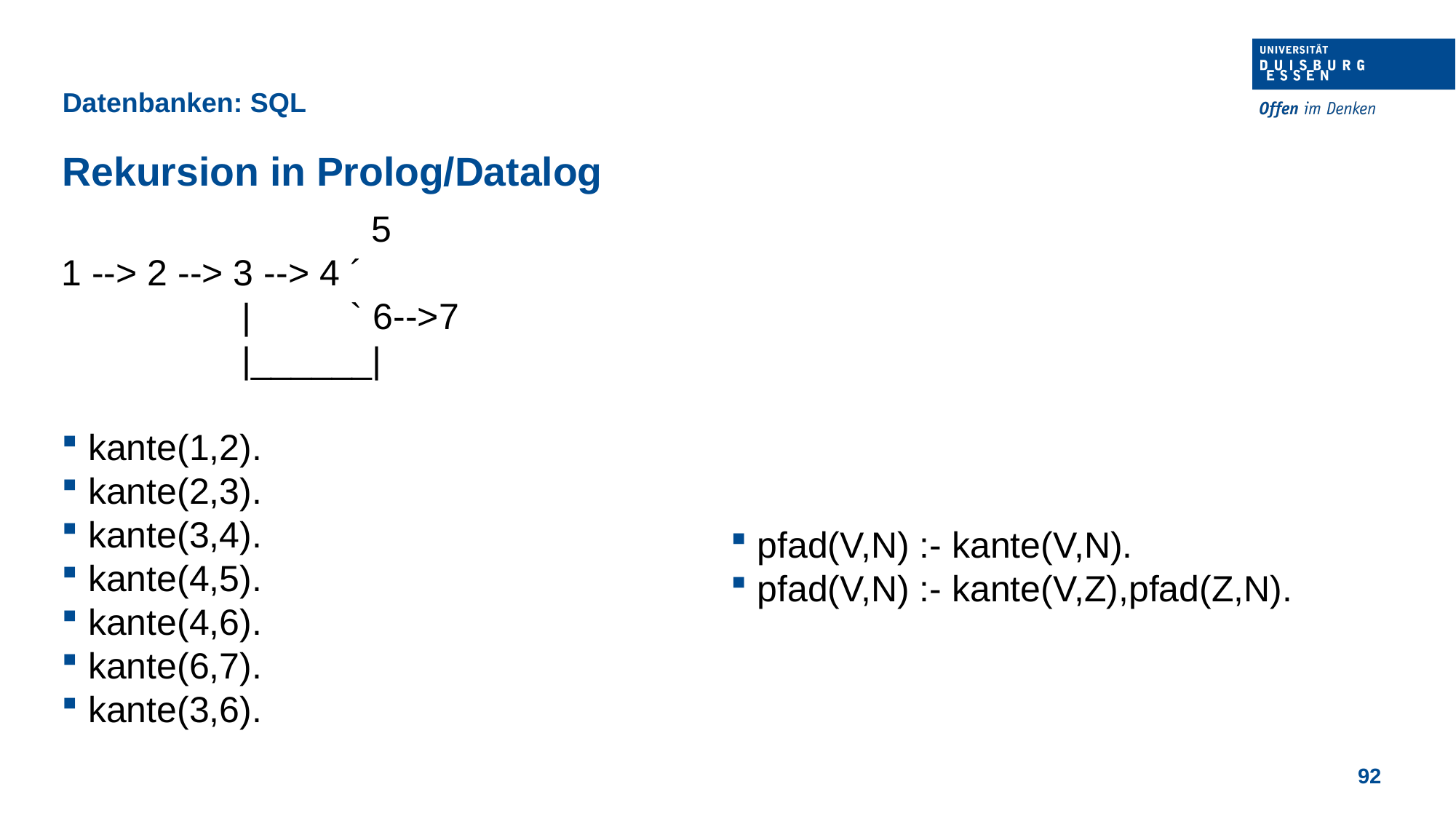

Datenbanken: SQL
Rekursion in Prolog/Datalog
		         5
1 --> 2 --> 3 --> 4 ´
	       | 	       ` 6-->7
	       |______|

 kante(1,2).
 kante(2,3).
 kante(3,4).
 kante(4,5).
 kante(4,6).
 kante(6,7).
 kante(3,6).

 pfad(V,N) :- kante(V,N).
 pfad(V,N) :- kante(V,Z),pfad(Z,N).

92